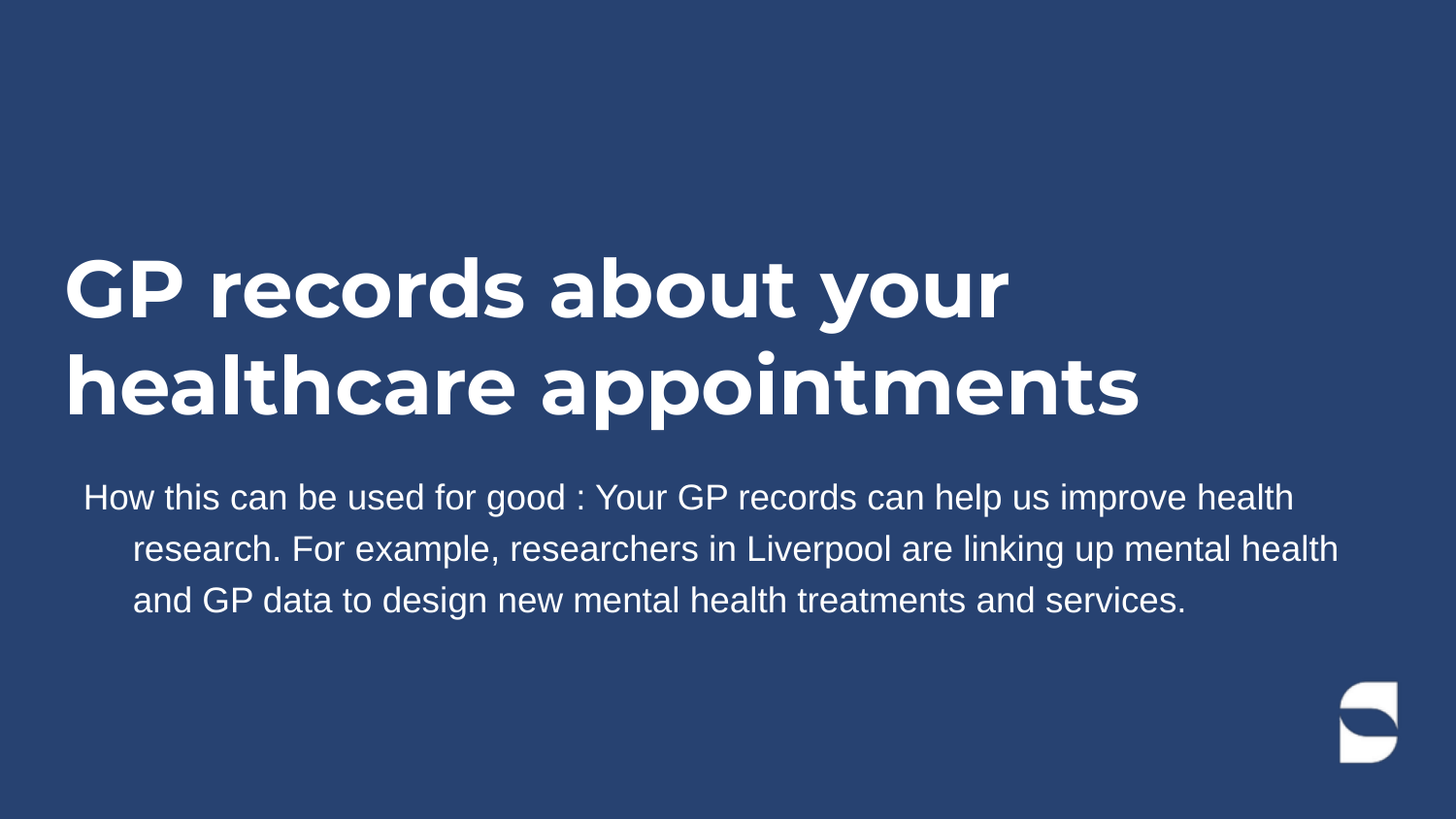

# GP records about your healthcare appointments
How this can be used for good : Your GP records can help us improve health research. For example, researchers in Liverpool are linking up mental health and GP data to design new mental health treatments and services.